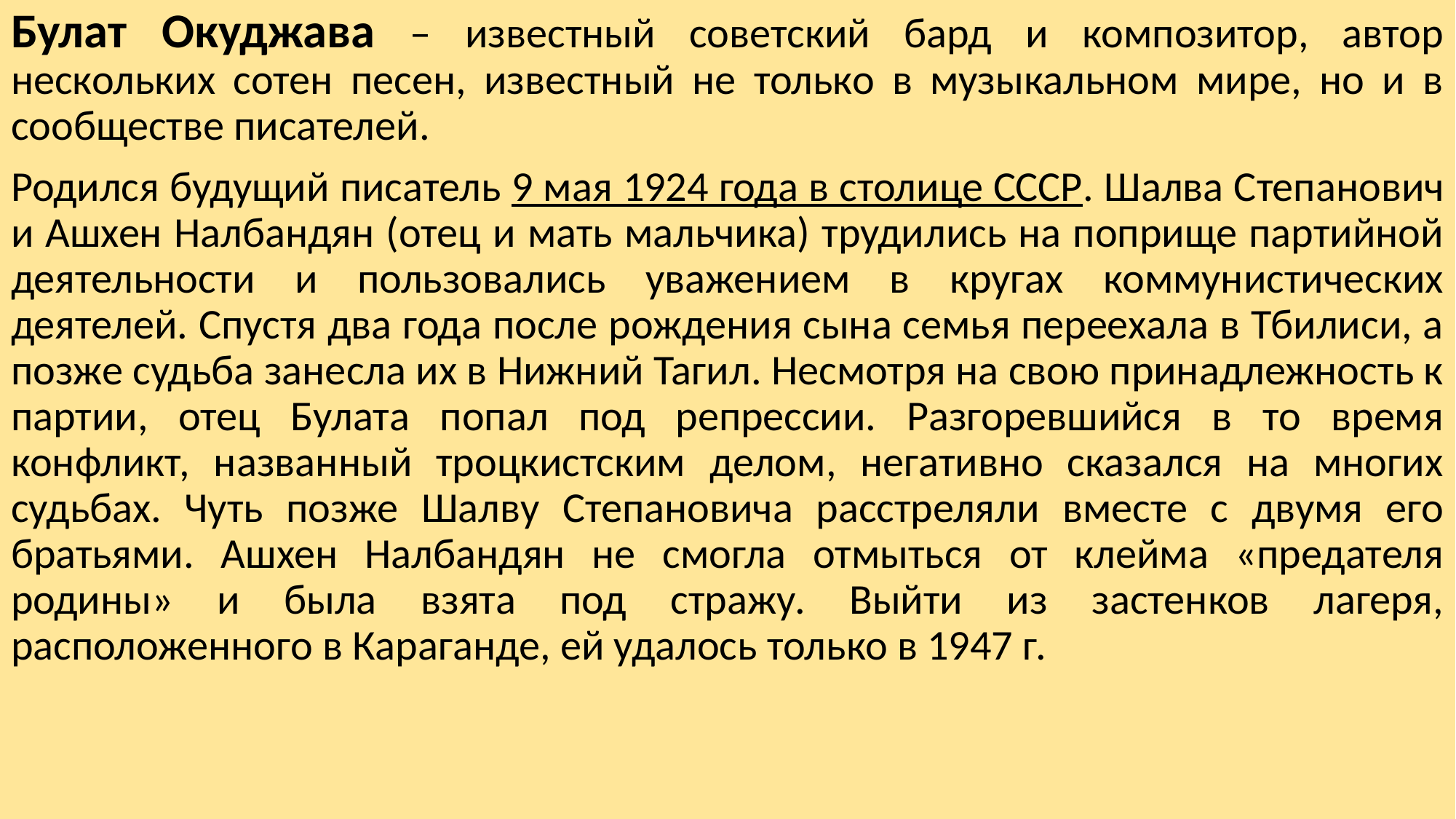

Булат Окуджава – известный советский бард и композитор, автор нескольких сотен песен, известный не только в музыкальном мире, но и в сообществе писателей.
Родился будущий писатель 9 мая 1924 года в столице СССР. Шалва Степанович и Ашхен Налбандян (отец и мать мальчика) трудились на поприще партийной деятельности и пользовались уважением в кругах коммунистических деятелей. Спустя два года после рождения сына семья переехала в Тбилиси, а позже судьба занесла их в Нижний Тагил. Несмотря на свою принадлежность к партии, отец Булата попал под репрессии. Разгоревшийся в то время конфликт, названный троцкистским делом, негативно сказался на многих судьбах. Чуть позже Шалву Степановича расстреляли вместе с двумя его братьями. Ашхен Налбандян не смогла отмыться от клейма «предателя родины» и была взята под стражу. Выйти из застенков лагеря, расположенного в Караганде, ей удалось только в 1947 г.